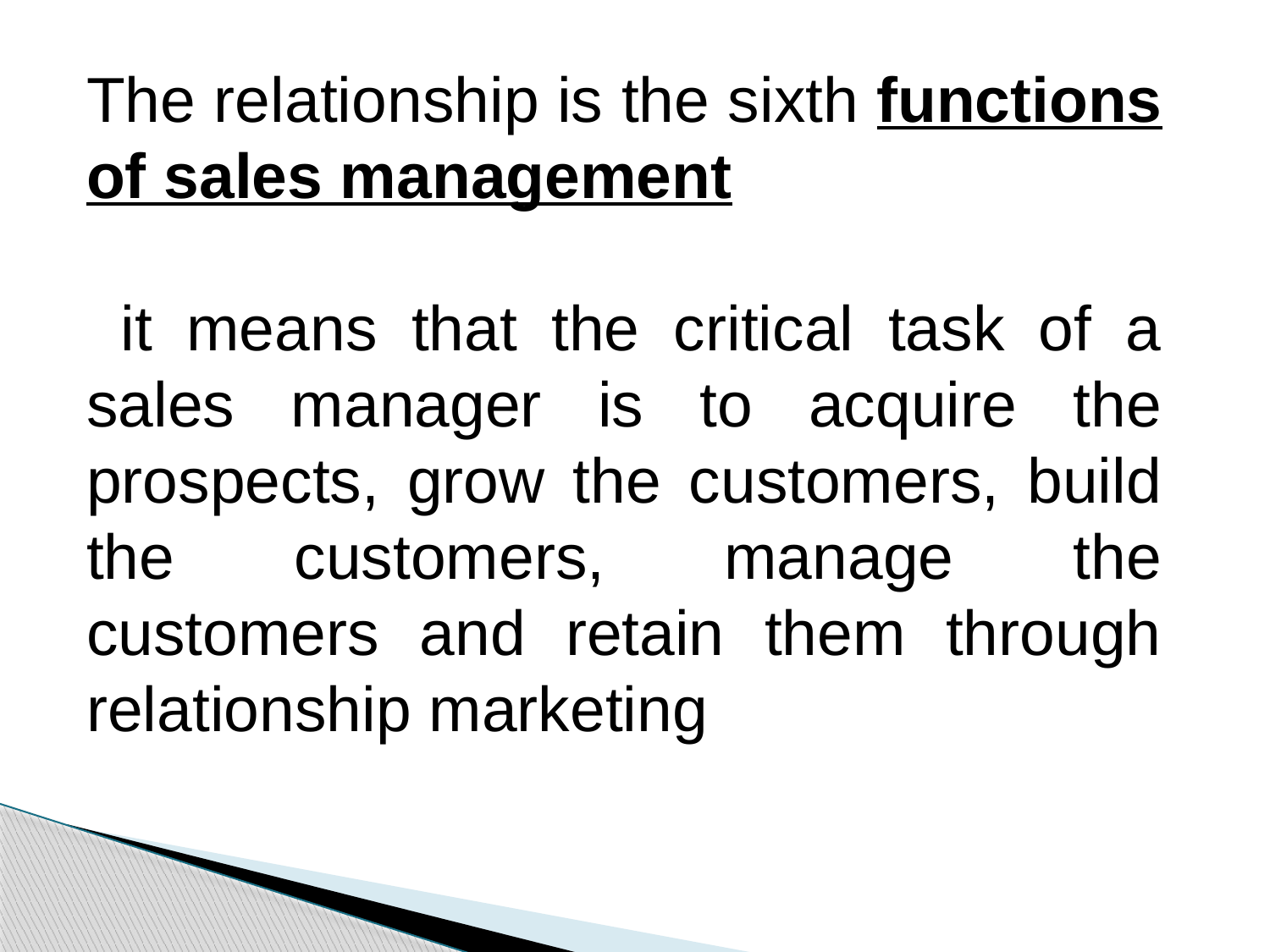

The relationship is the sixth functions of sales management

 it means that the critical task of a sales manager is to acquire the prospects, grow the customers, build the customers, manage the customers and retain them through relationship marketing